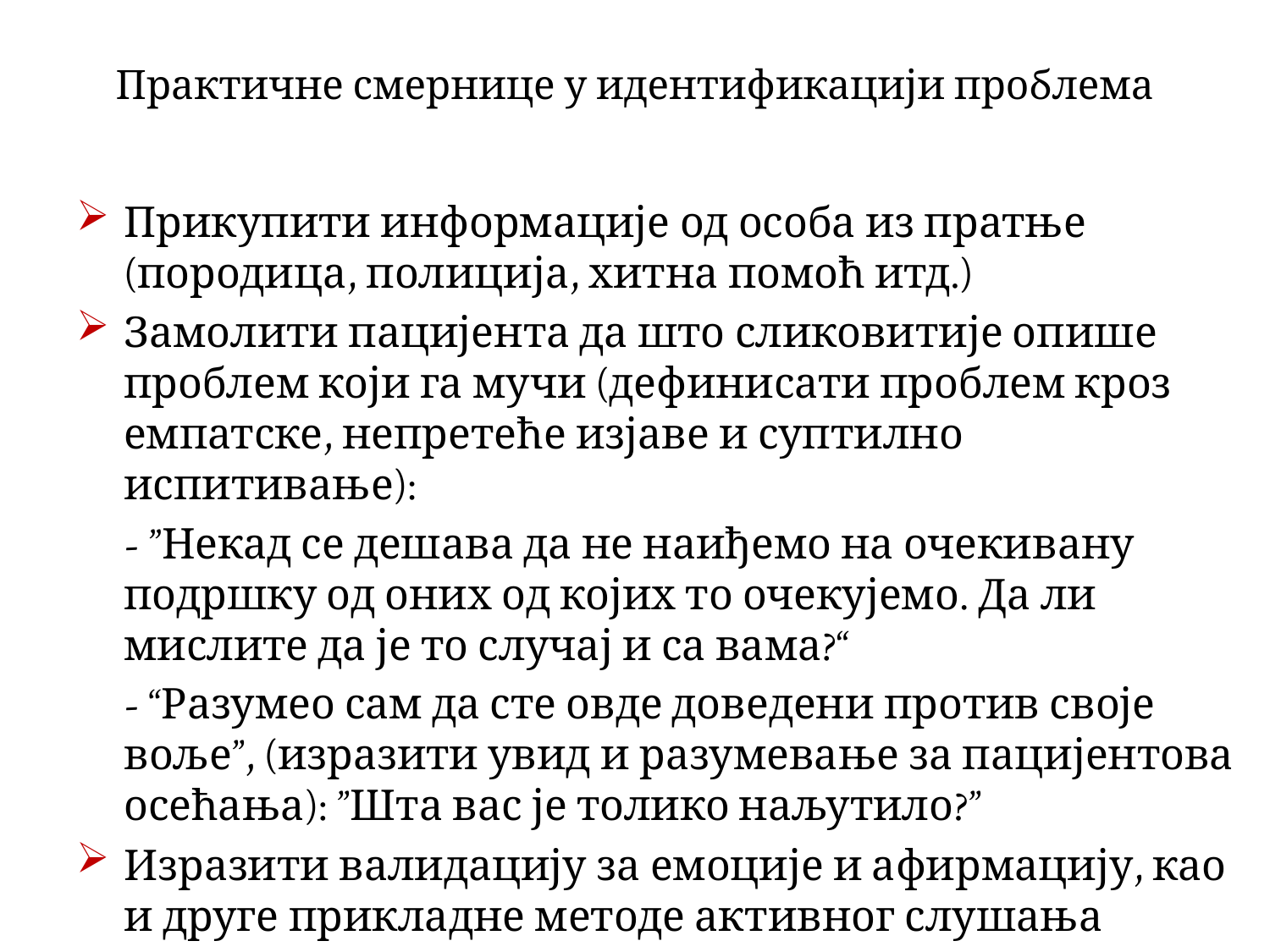

# Практичне смернице у идентификацији проблема
Прикупити информације од особа из пратње (породица, полиција, хитна помоћ итд.)
Замолити пацијента да што сликовитије опише проблем који га мучи (дефинисати проблем кроз емпатске, непретеће изјаве и суптилно испитивање):
	- ”Некад се дешава да не наиђемо на очекивану подршку од оних од којих то очекујемо. Да ли мислите да је то случај и са вама?“
	- “Разумео сам да сте овде доведени против своје воље”, (изразити увид и разумевање за пацијентова осећања): ”Шта вас је толико наљутило?”
Изразити валидацију за емоције и афирмацију, као и друге прикладне методе активног слушања